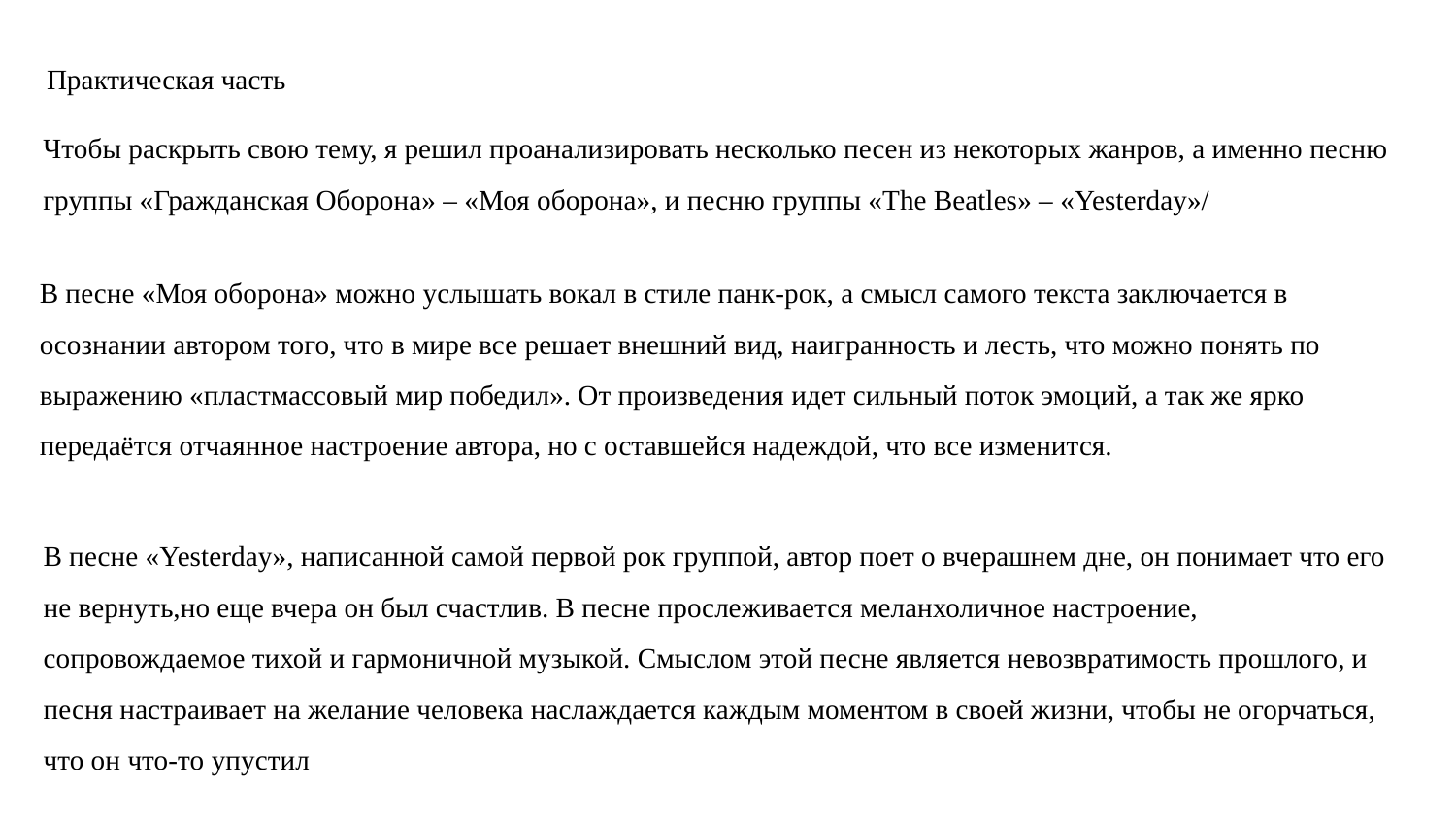

Практическая часть
Чтобы раскрыть свою тему, я решил проанализировать несколько песен из некоторых жанров, а именно песню группы «Гражданская Оборона» – «Моя оборона», и песню группы «The Beatles» – «Yesterday»/
В песне «Моя оборона» можно услышать вокал в стиле панк-рок, а смысл самого текста заключается в осознании автором того, что в мире все решает внешний вид, наигранность и лесть, что можно понять по выражению «пластмассовый мир победил». От произведения идет сильный поток эмоций, а так же ярко передаётся отчаянное настроение автора, но с оставшейся надеждой, что все изменится.
В песне «Yesterday», написанной самой первой рок группой, автор поет о вчерашнем дне, он понимает что его не вернуть,но еще вчера он был счастлив. В песне прослеживается меланхоличное настроение, сопровождаемое тихой и гармоничной музыкой. Смыслом этой песне является невозвратимость прошлого, и песня настраивает на желание человека наслаждается каждым моментом в своей жизни, чтобы не огорчаться, что он что-то упустил